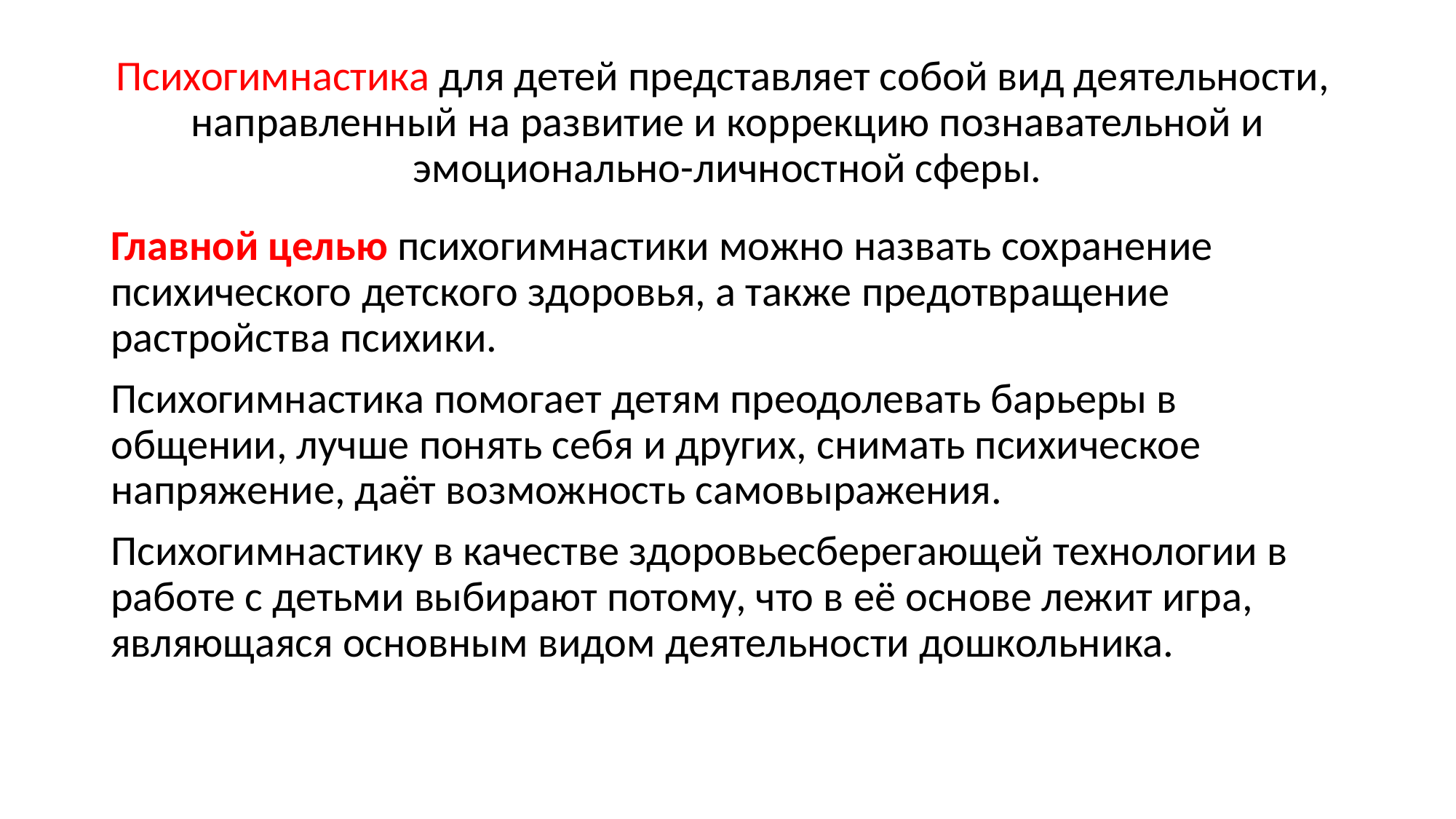

# Психогимнастика для детей представляет собой вид деятельности,  направленный на развитие и коррекцию познавательной и эмоционально-личностной сферы.
Главной целью психогимнастики можно назвать сохранение психического детского здоровья, а также предотвращение растройства психики.
Психогимнастика помогает детям преодолевать барьеры в общении, лучше понять себя и других, снимать психическое напряжение, даёт возможность самовыражения.
Психогимнастику в качестве здоровьесберегающей технологии в работе с детьми выбирают потому, что в её основе лежит игра, являющаяся основным видом деятельности дошкольника.